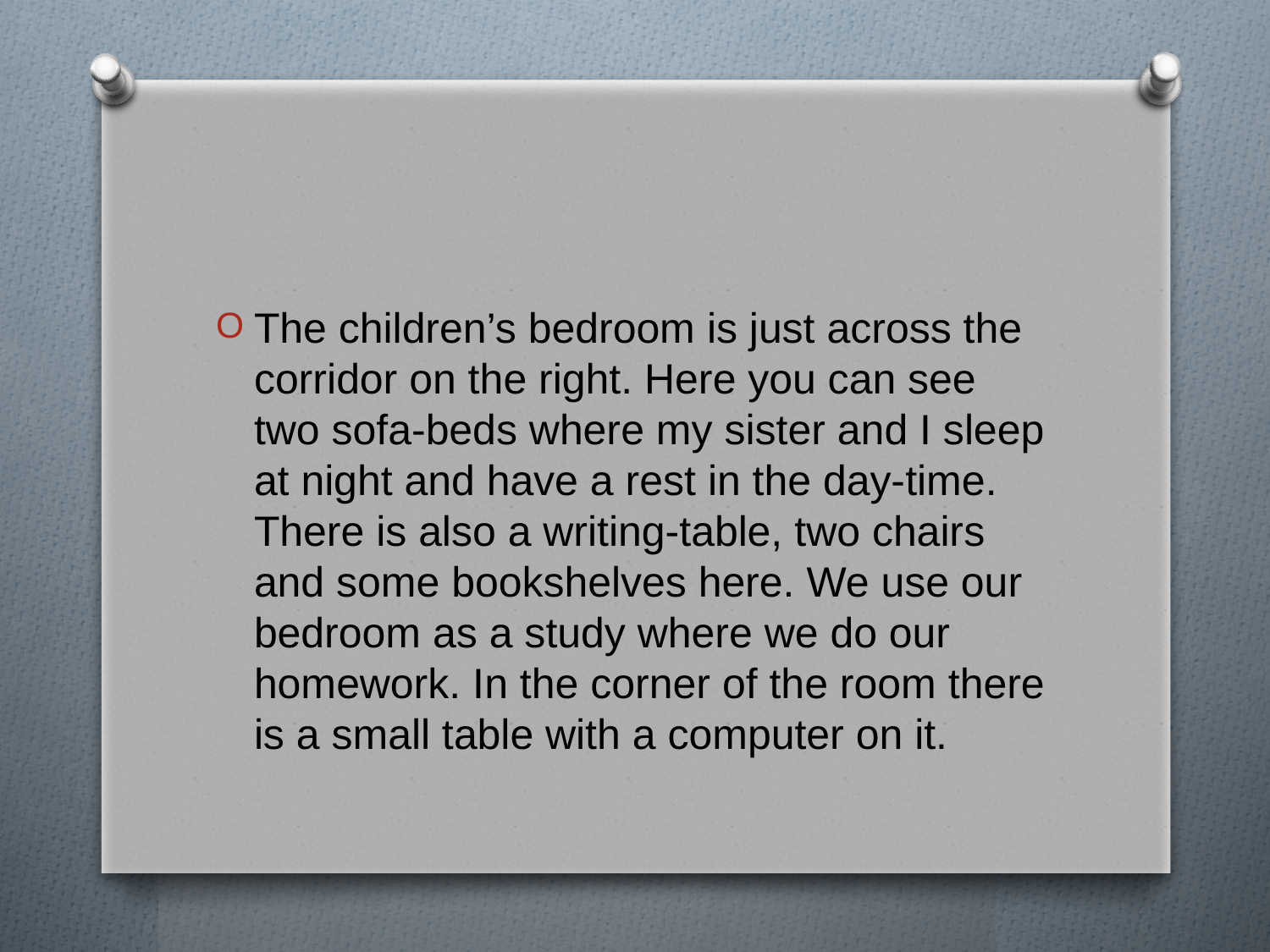

#
The children’s bedroom is just across the corridor on the right. Here you can see two sofa-beds where my sister and I sleep at night and have a rest in the day-time. There is also a writing-table, two chairs and some bookshelves here. We use our bedroom as a study where we do our homework. In the corner of the room there is a small table with a computer on it.